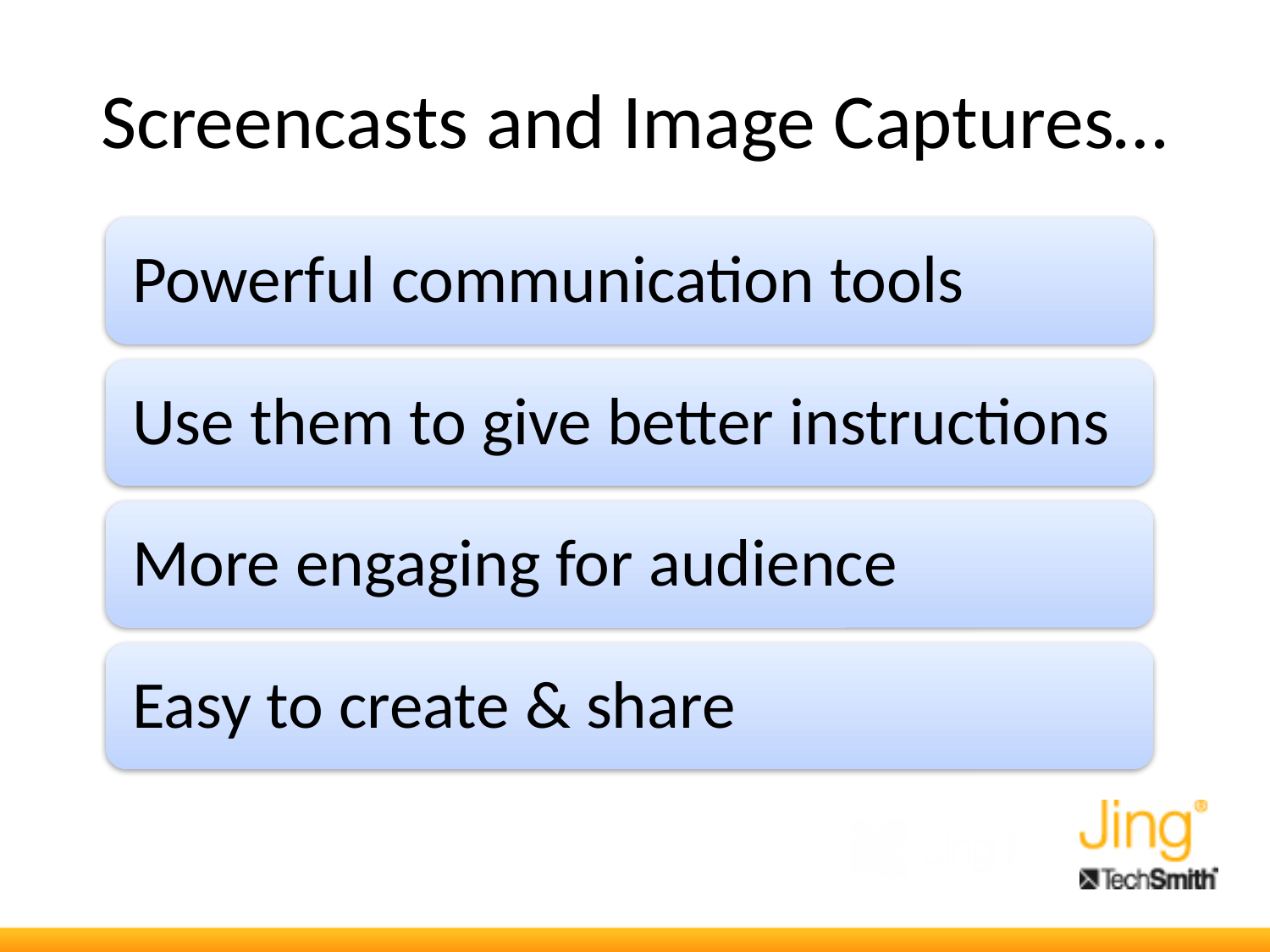

# Screencasts and Image Captures…
Powerful communication tools
Use them to give better instructions
More engaging for audience
Easy to create & share